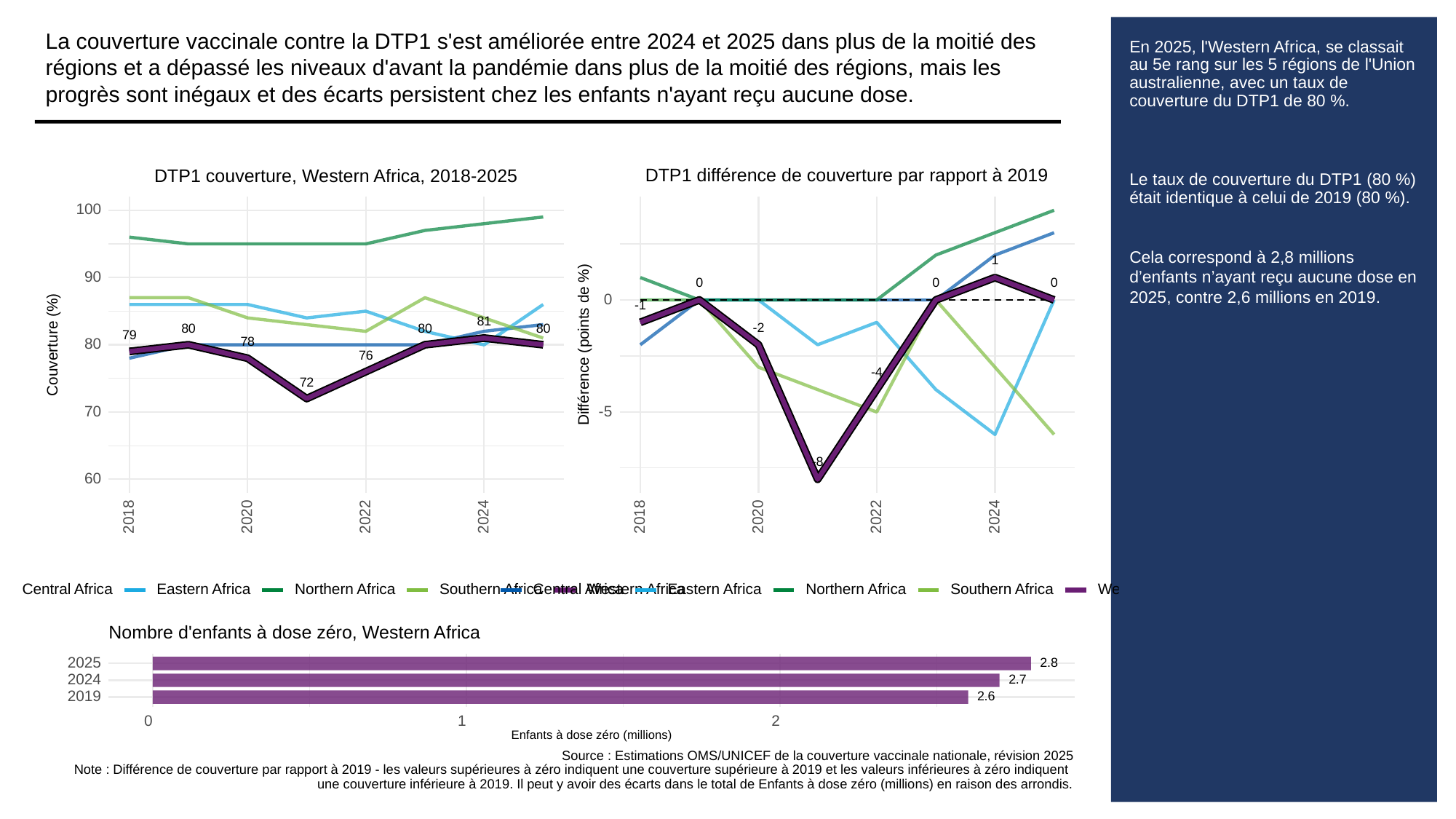

La couverture vaccinale contre la DTP1 s'est améliorée entre 2024 et 2025 dans plus de la moitié des régions et a dépassé les niveaux d'avant la pandémie dans plus de la moitié des régions, mais les progrès sont inégaux et des écarts persistent chez les enfants n'ayant reçu aucune dose.
# En 2025, l'Western Africa, se classait au 5e rang sur les 5 régions de l'Union australienne, avec un taux de couverture du DTP1 de 80 %.

Le taux de couverture du DTP1 (80 %) était identique à celui de 2019 (80 %).

Cela correspond à 2,8 millions d’enfants n’ayant reçu aucune dose en 2025, contre 2,6 millions en 2019.

DTP1 différence de couverture par rapport à 2019
DTP1 couverture, Western Africa, 2018-2025

100

1
90

0
0
0
0

-1

81
-2
80
80
80

79
78
Couverture (%)
Différence (points de %)

80

76

-4
72

70
-5

-8

60

2018
2020
2022
2024
2018
2020
2022
2024
Central Africa
Southern Africa
Central Africa
Southern Africa
Eastern Africa
Northern Africa
Western Africa
Eastern Africa
Northern Africa
Western Africa

Nombre d'enfants à dose zéro, Western Africa

2025
2.8

2024
2.7

2019
2.6

0
1
2
Enfants à dose zéro (millions)
Source : Estimations OMS/UNICEF de la couverture vaccinale nationale, révision 2025
Note : Différence de couverture par rapport à 2019 - les valeurs supérieures à zéro indiquent une couverture supérieure à 2019 et les valeurs inférieures à zéro indiquent
une couverture inférieure à 2019. Il peut y avoir des écarts dans le total de Enfants à dose zéro (millions) en raison des arrondis.